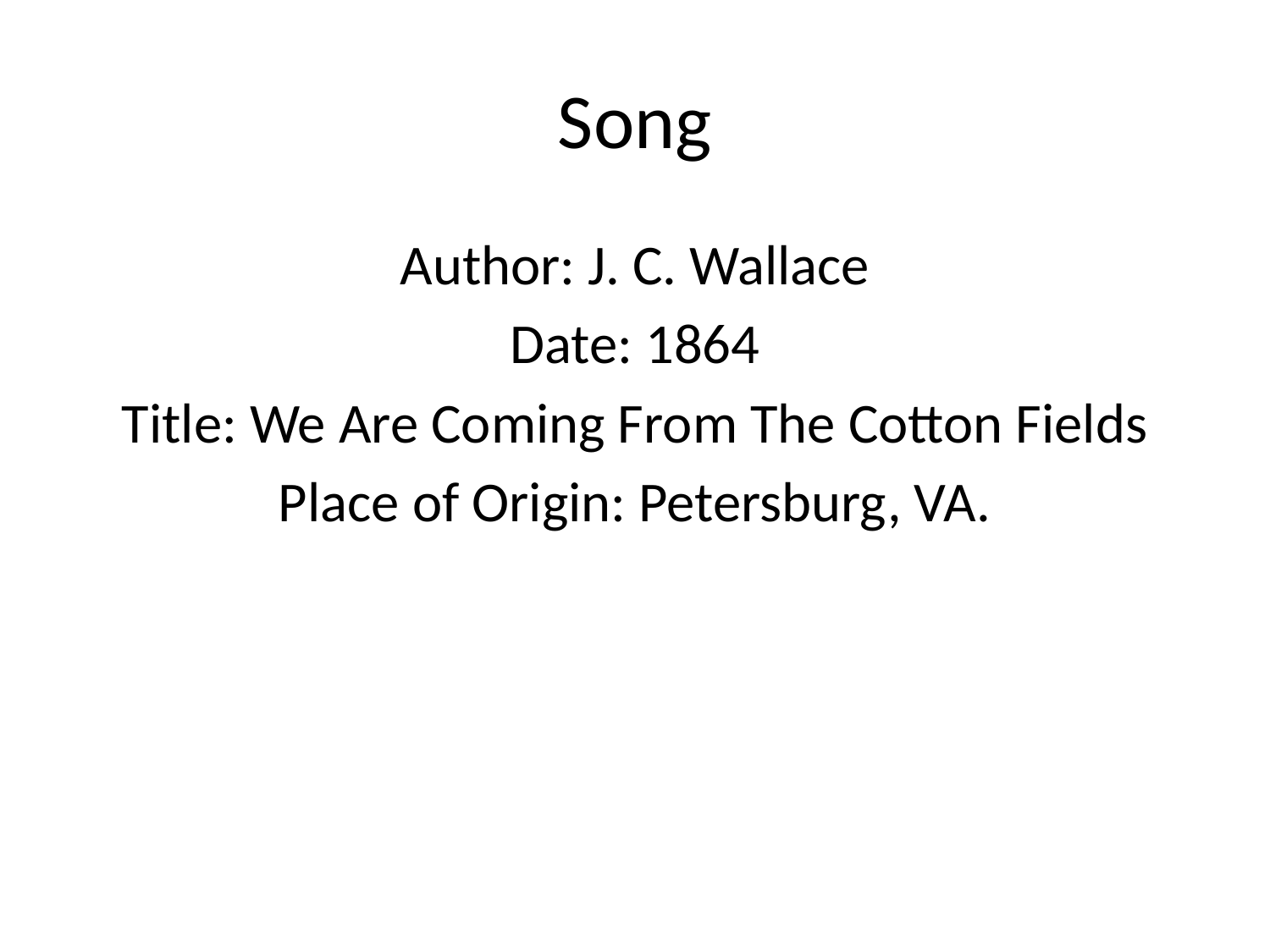

# Song
Author: J. C. Wallace
Date: 1864
Title: We Are Coming From The Cotton Fields
Place of Origin: Petersburg, VA.